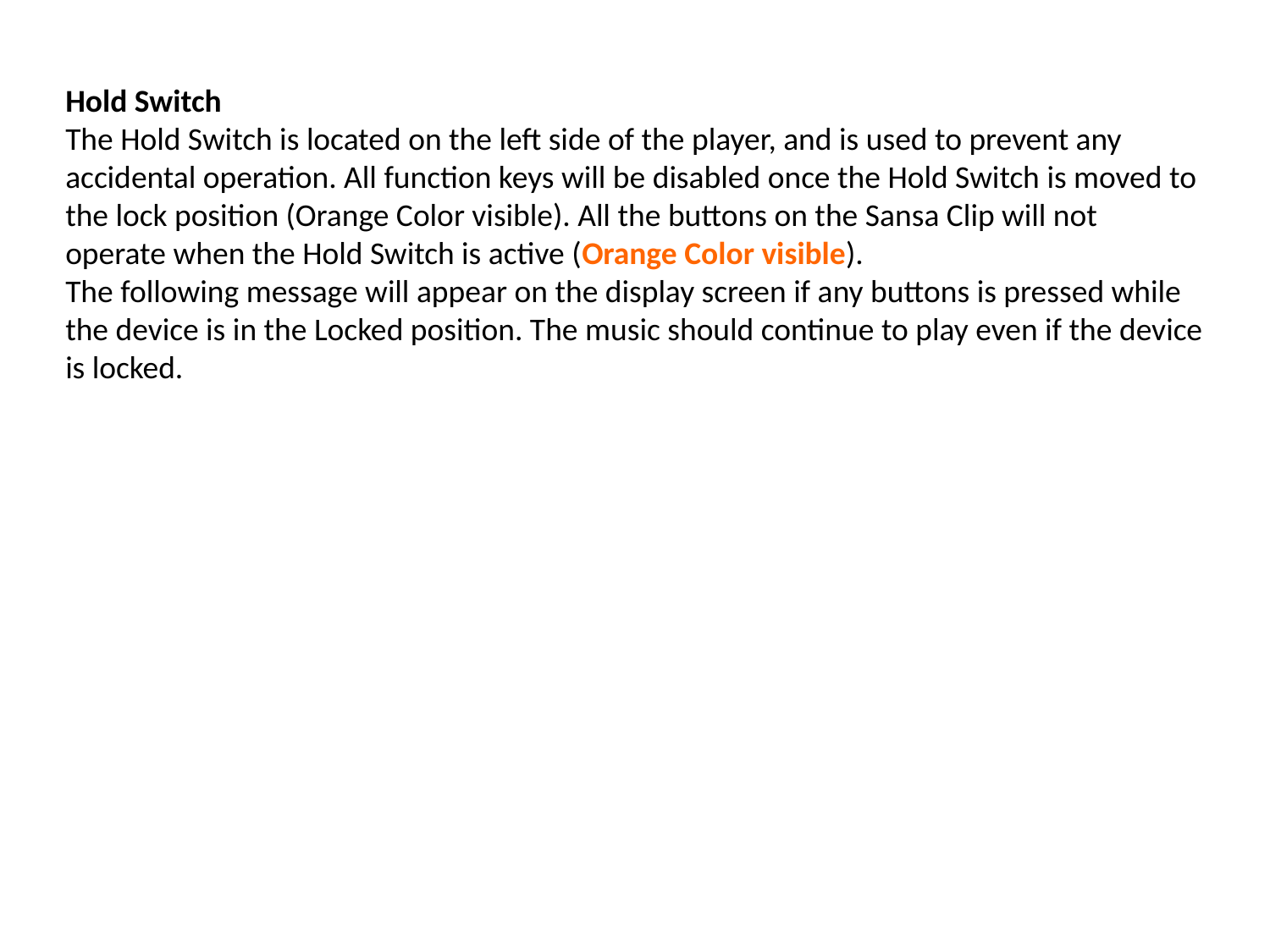

Hold Switch
The Hold Switch is located on the left side of the player, and is used to prevent any
accidental operation. All function keys will be disabled once the Hold Switch is moved to the lock position (Orange Color visible). All the buttons on the Sansa Clip will not operate when the Hold Switch is active (Orange Color visible).
The following message will appear on the display screen if any buttons is pressed while the device is in the Locked position. The music should continue to play even if the device is locked.